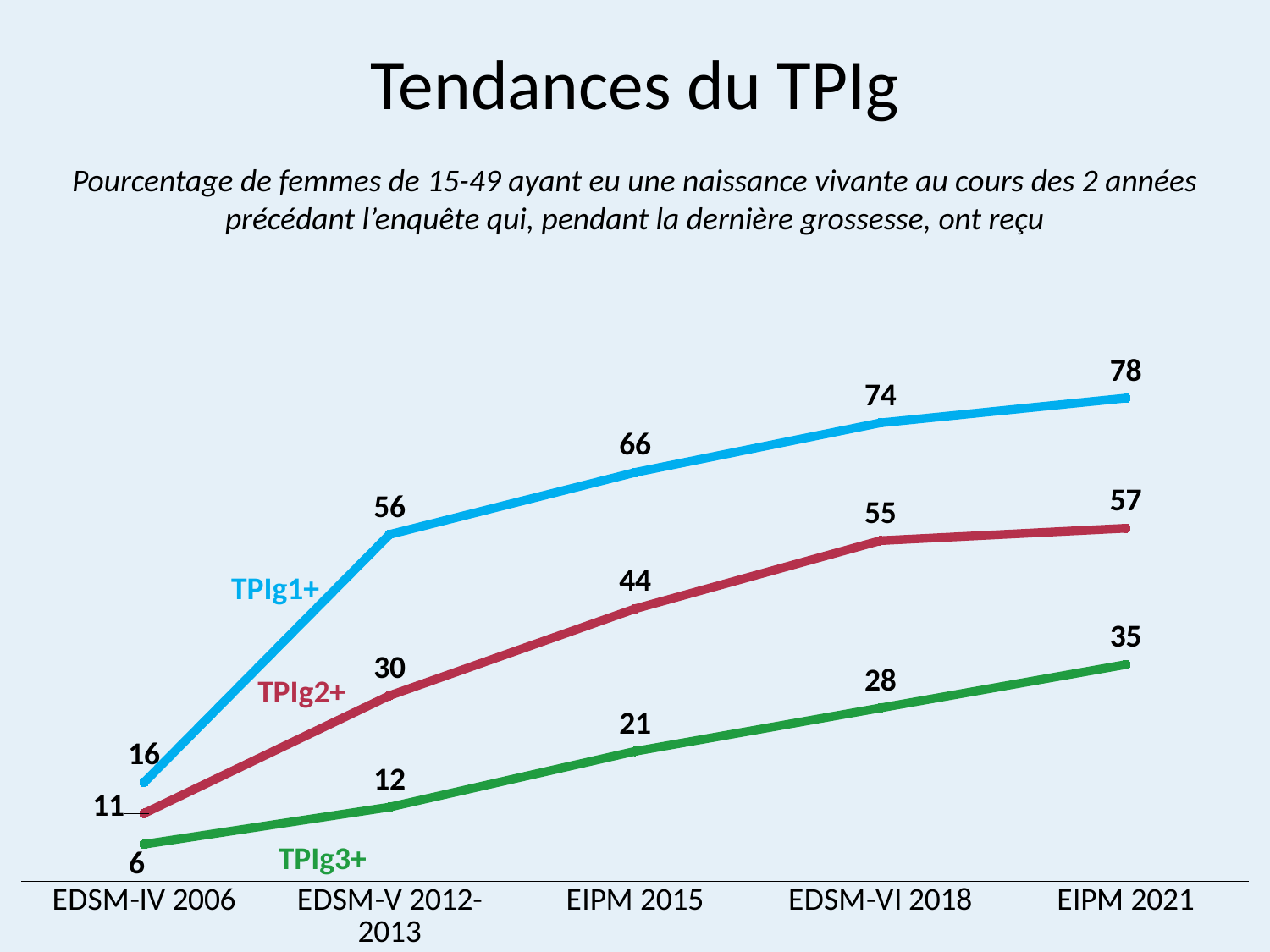

# Tendances du TPIg
Pourcentage de femmes de 15-49 ayant eu une naissance vivante au cours des 2 années précédant l’enquête qui, pendant la dernière grossesse, ont reçu

### Chart

| Category | Series 1 | Series 2 | Series 3 |
|---|---|---|---|
| EDSM-IV 2006 | 16.0 | 11.0 | 6.0 |
| EDSM-V 2012-2013 | 56.0 | 30.0 | 12.0 |
| EIPM 2015 | 66.0 | 44.0 | 21.0 |
| EDSM-VI 2018 | 74.0 | 55.0 | 28.0 |
| EIPM 2021 | 78.0 | 57.0 | 35.0 |
TPIg1+
TPIg2+
TPIg3+